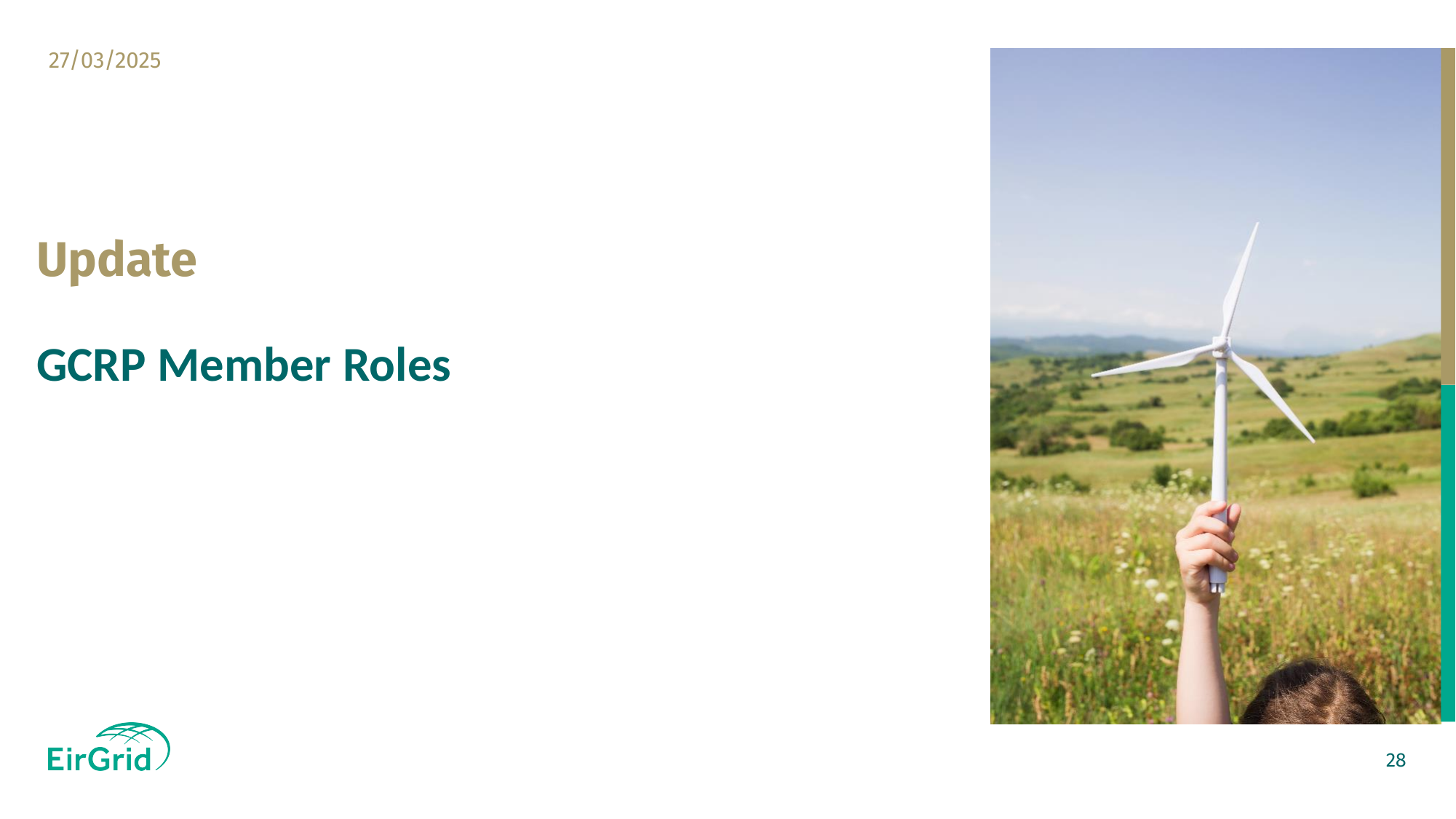

27/03/2025
# Update GCRP Member Roles
28